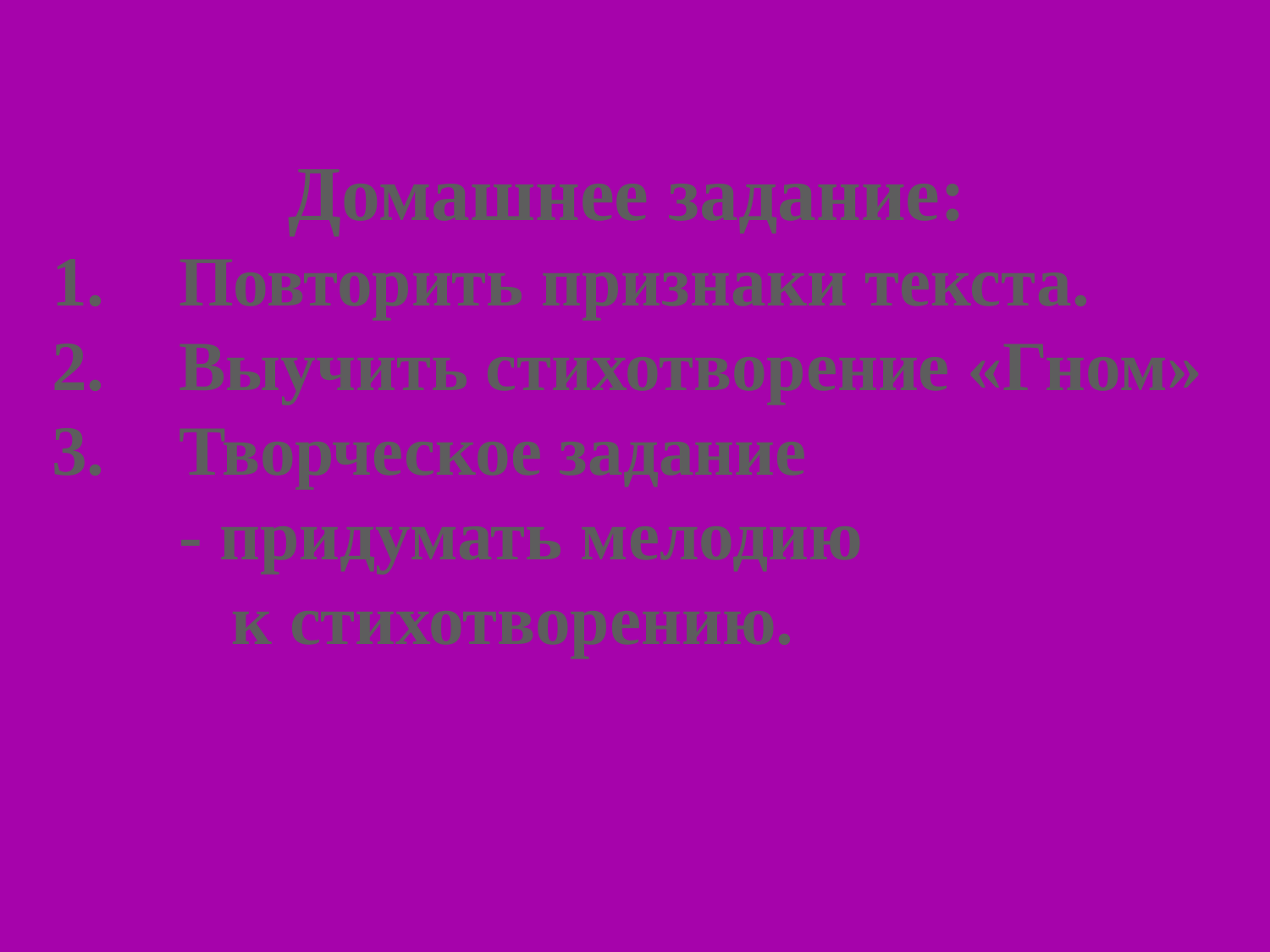

Домашнее задание:
Повторить признаки текста.
Выучить стихотворение «Гном»
Творческое задание
- придумать мелодию
   к стихотворению.